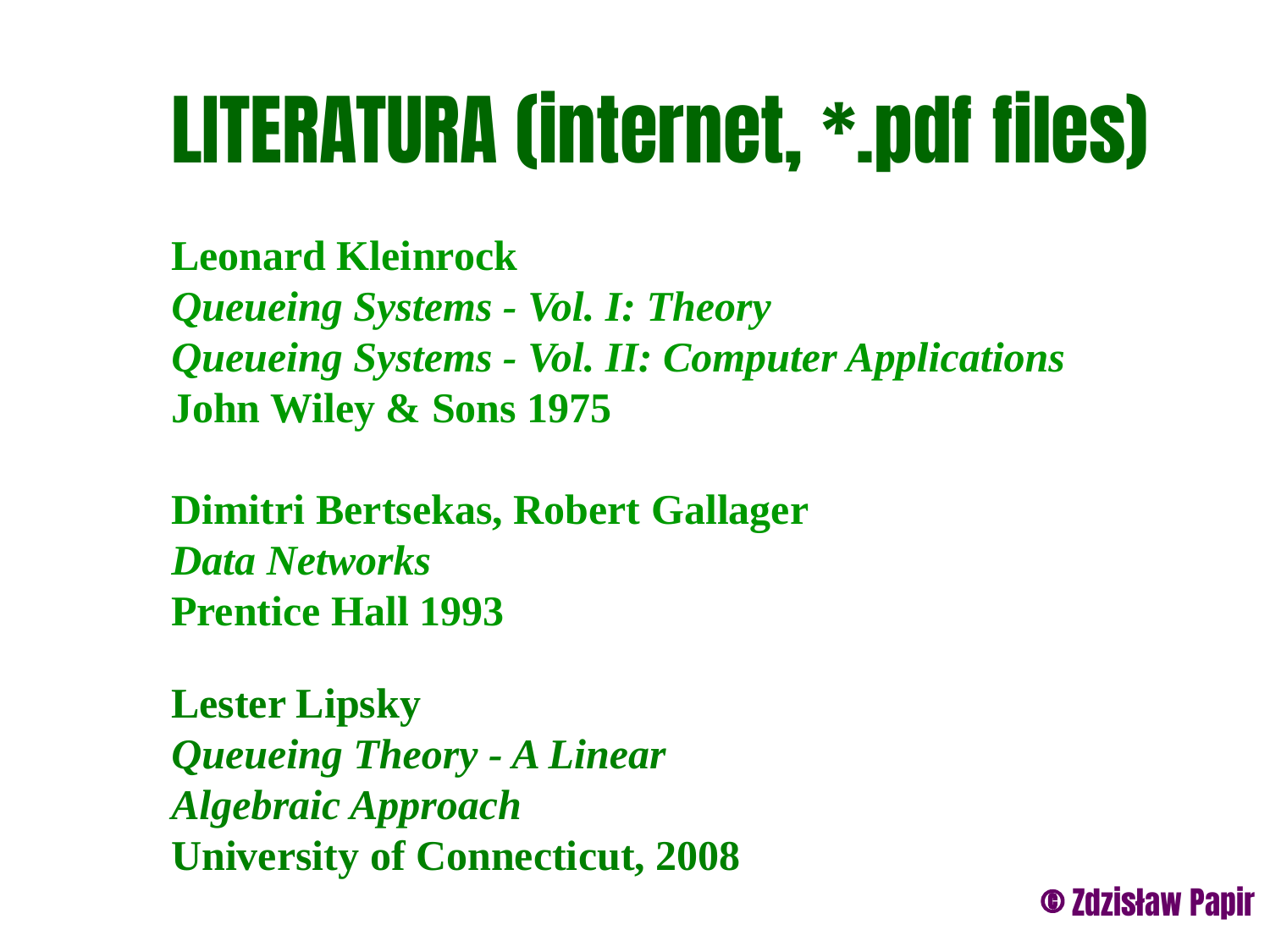

# LITERATURA (internet, *.pdf files)
Leonard Kleinrock
Queueing Systems - Vol. I: Theory
Queueing Systems - Vol. II: Computer Applications
John Wiley & Sons 1975

Dimitri Bertsekas, Robert Gallager
Data Networks
Prentice Hall 1993
Lester Lipsky
Queueing Theory - A Linear Algebraic Approach
University of Connecticut, 2008
© Zdzisław Papir